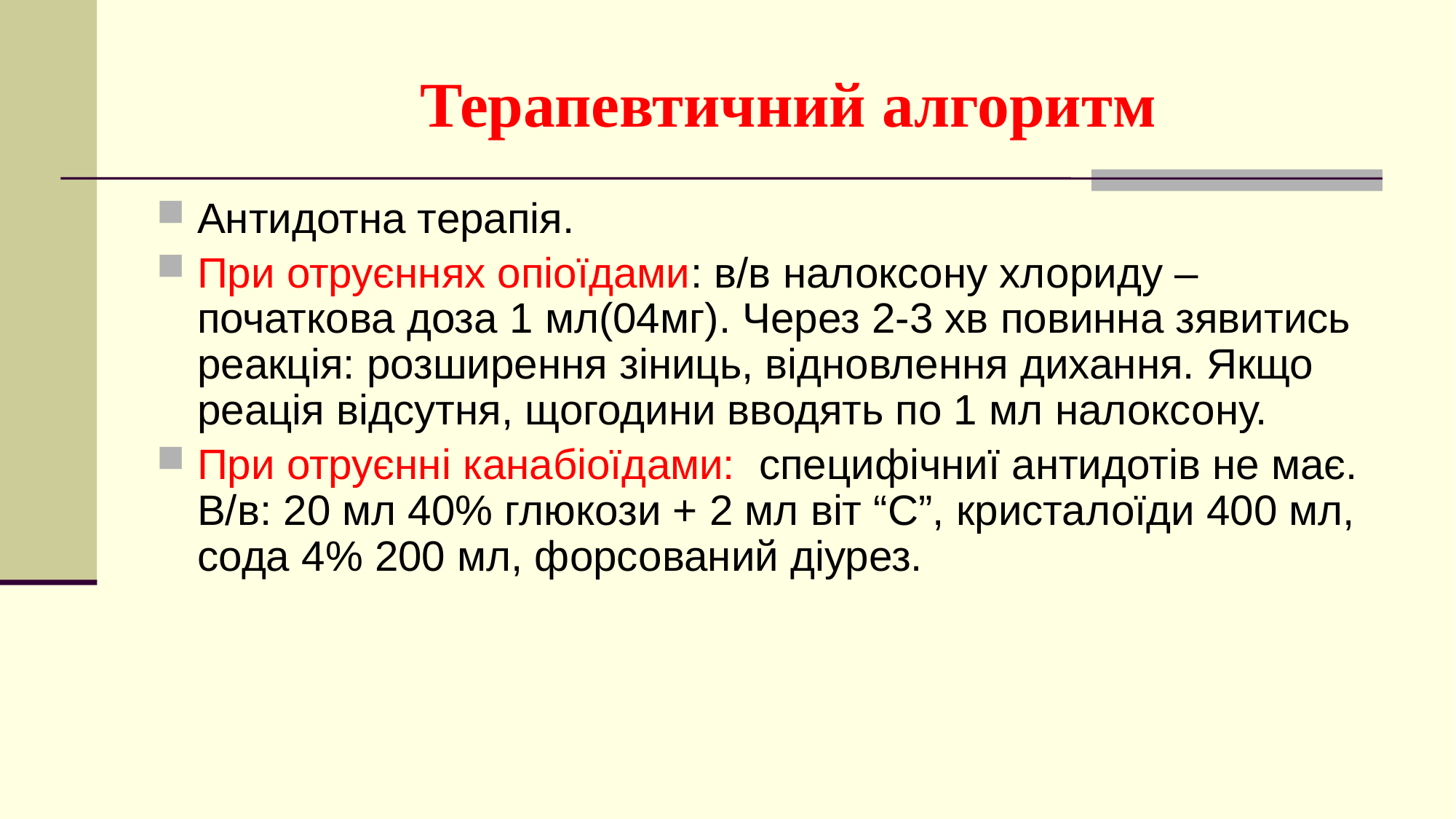

# Терапевтичний алгоритм
Антидотна терапія.
При отруєннях опіоїдами: в/в налоксону хлориду – початкова доза 1 мл(04мг). Через 2-3 хв повинна зявитись реакція: розширення зіниць, відновлення дихання. Якщо реація відсутня, щогодини вводять по 1 мл налоксону.
При отруєнні канабіоїдами:  специфічниї антидотів не має. В/в: 20 мл 40% глюкози + 2 мл віт “С”, кристалоїди 400 мл, сода 4% 200 мл, форсований діурез.